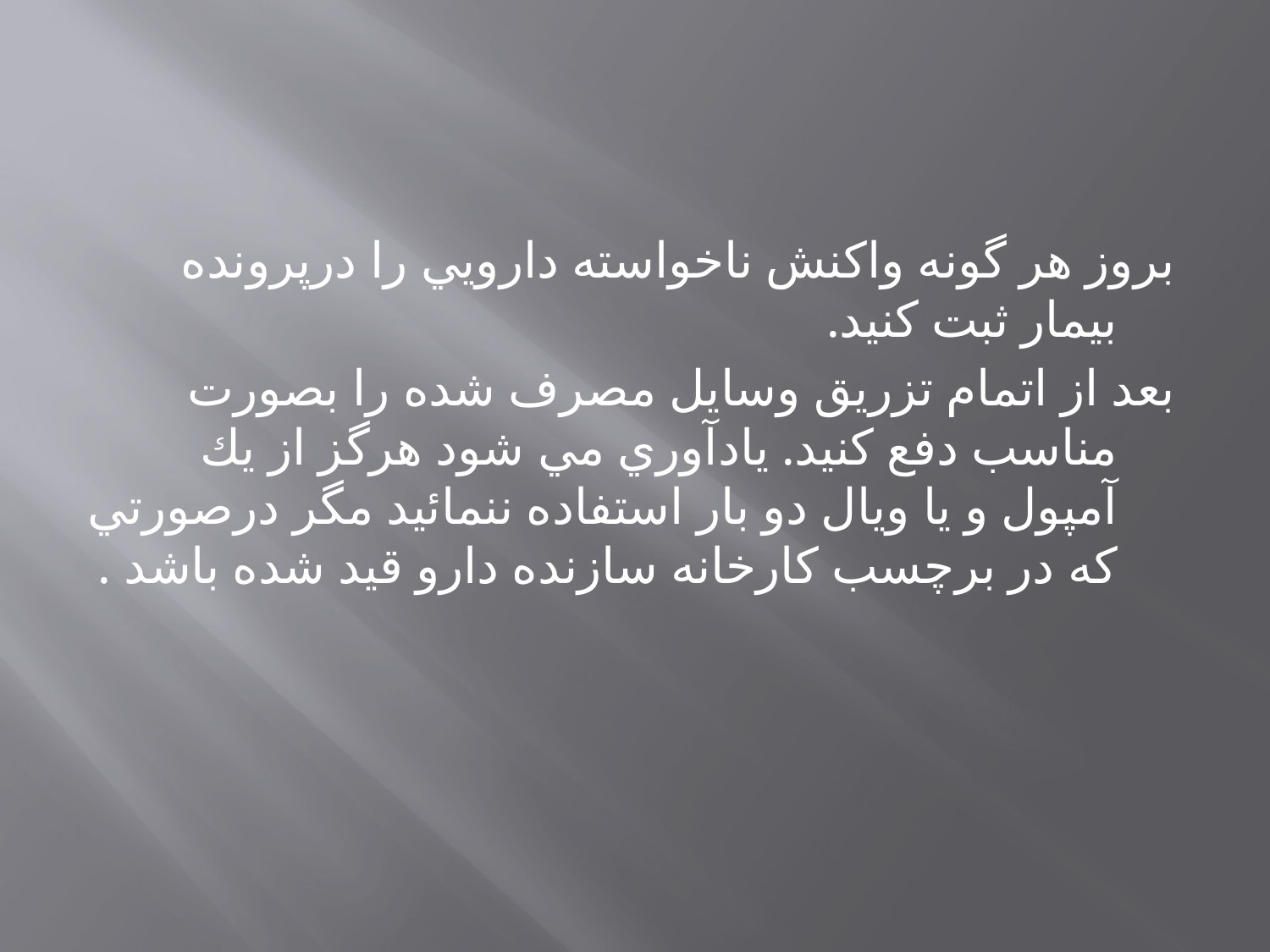

#
بروز هر گونه واكنش ناخواسته دارويي را درپرونده بيمار ثبت كنيد.
بعد از اتمام تزريق وسايل مصرف شده را بصورت مناسب دفع کنید. يادآوري مي شود هرگز از يك آمپول و يا ويال دو بار استفاده ننمائيد مگر درصورتي كه در برچسب كارخانه سازنده دارو قيد شده باشد .